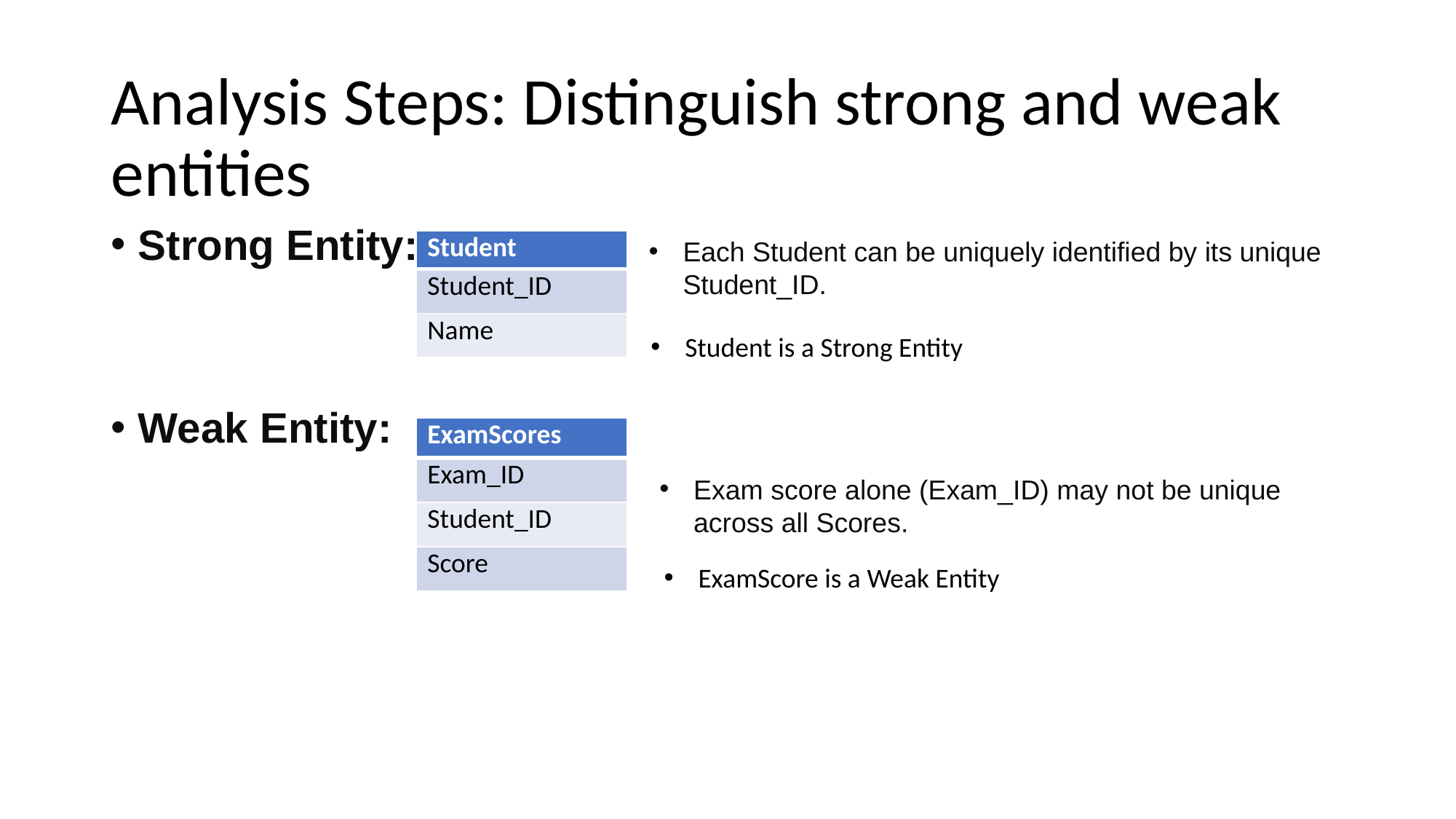

# Analysis Steps: Distinguish strong and weak entities
Strong Entity:

Weak Entity:

Each Student can be uniquely identified by its unique Student_ID.
| Student |
| --- |
| Student\_ID |
| Name |
Student is a Strong Entity
| ExamScores |
| --- |
| Exam\_ID |
| Student\_ID |
| Score |
Exam score alone (Exam_ID) may not be unique across all Scores.
ExamScore is a Weak Entity